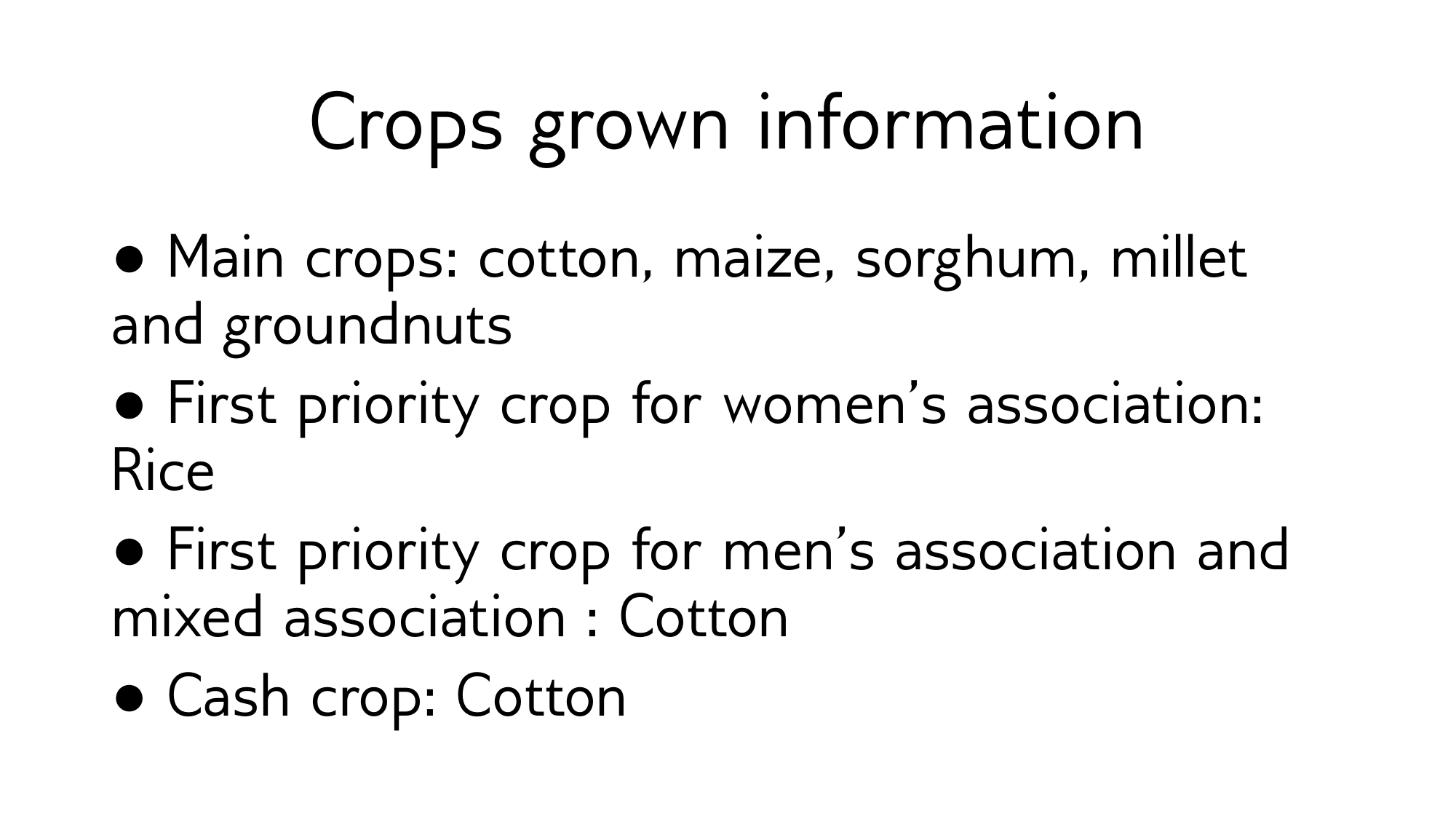

# Crops grown information
● Main crops: cotton, maize, sorghum, millet and groundnuts
● First priority crop for women’s association: Rice
● First priority crop for men’s association and mixed association : Cotton
● Cash crop: Cotton